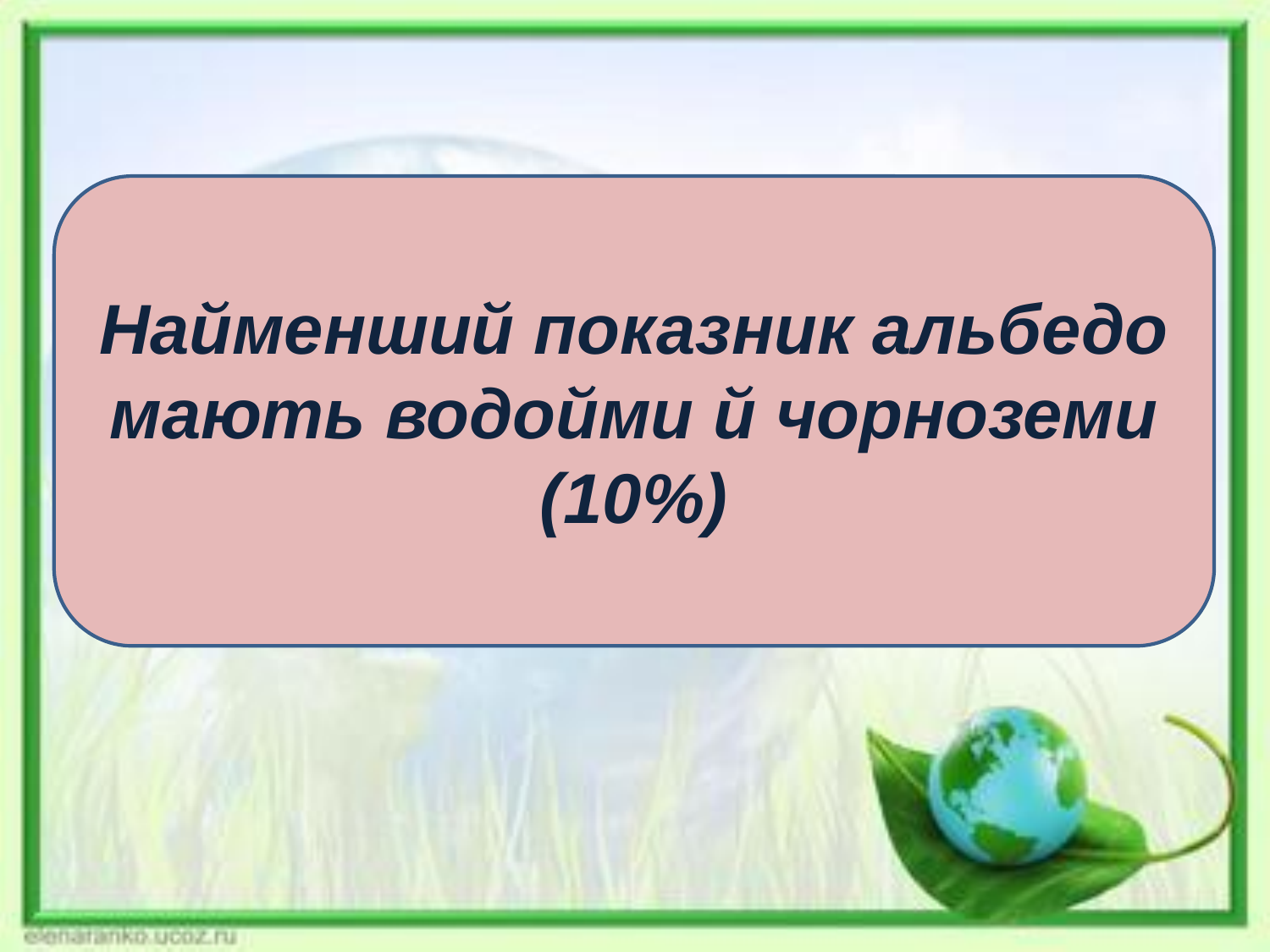

Найменший показник альбедо мають водойми й чорноземи (10%)